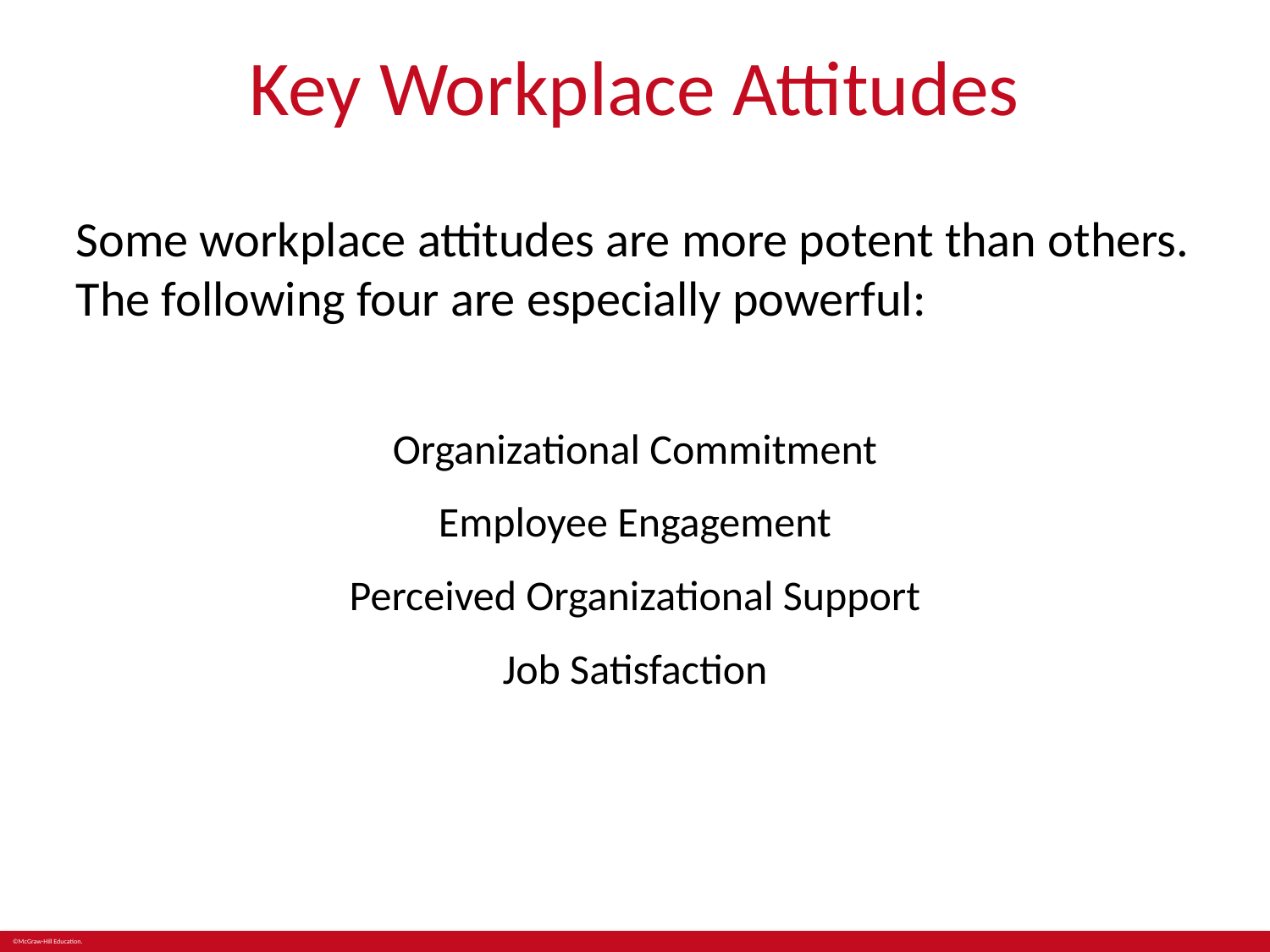

# Key Workplace Attitudes
Some workplace attitudes are more potent than others. The following four are especially powerful:

Organizational Commitment
Employee Engagement
Perceived Organizational Support
Job Satisfaction